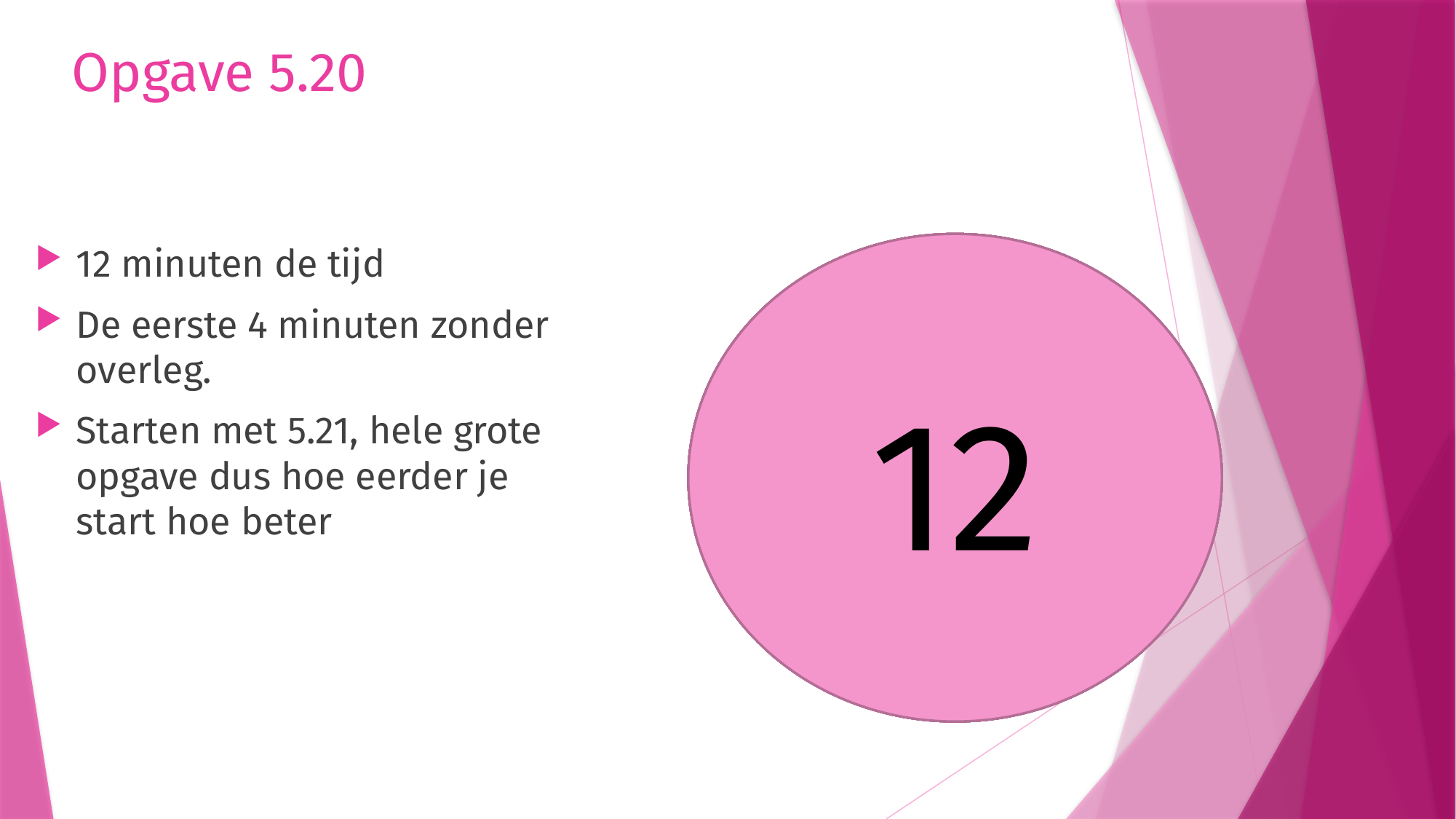

# Opgave 5.20
12 minuten de tijd
De eerste 4 minuten zonder overleg.
Starten met 5.21, hele grote opgave dus hoe eerder je start hoe beter
12
11
10
8
9
5
6
7
4
3
1
2